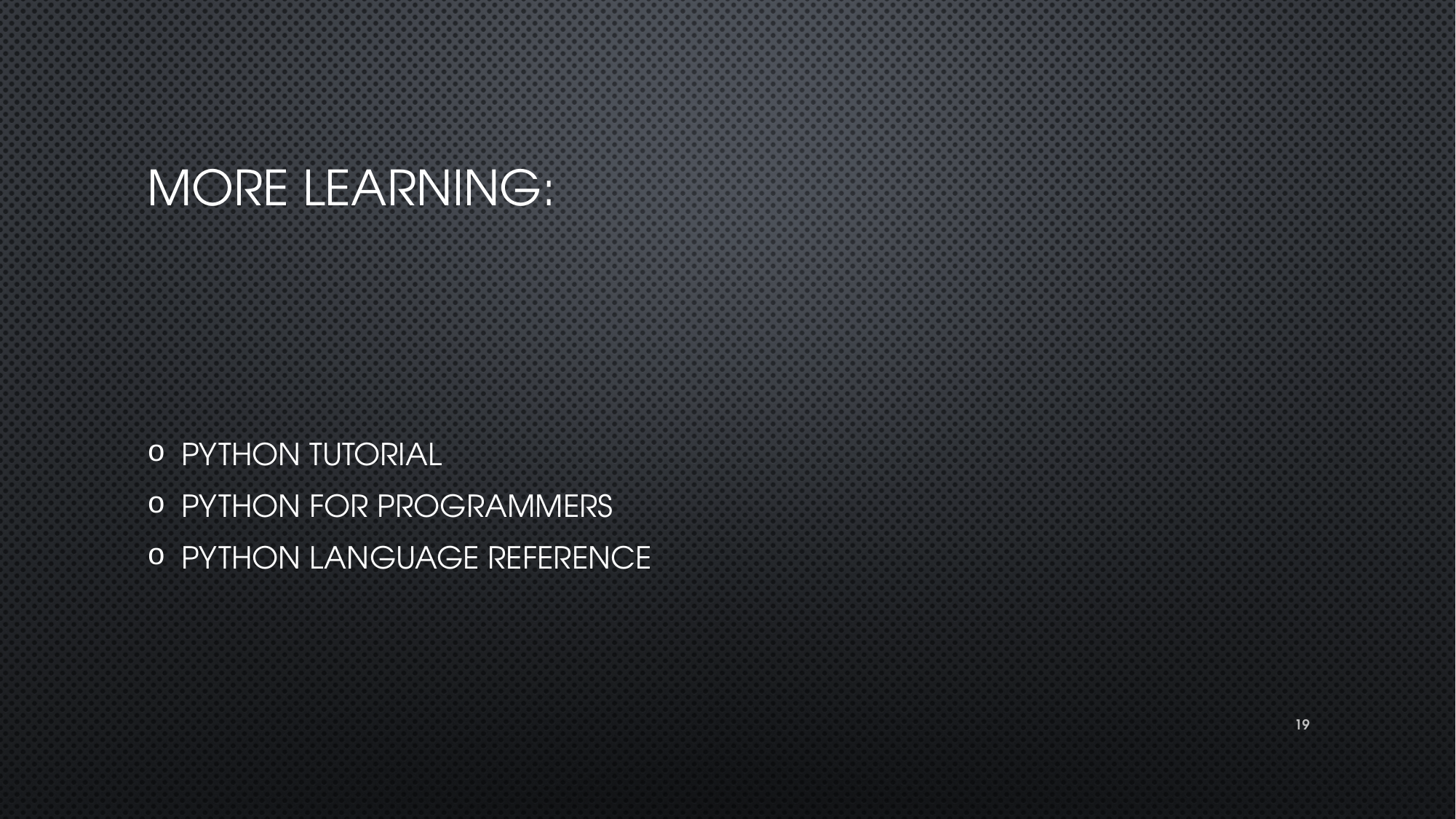

# More learning:
Python Tutorial
Python for Programmers
Python Language Reference
19